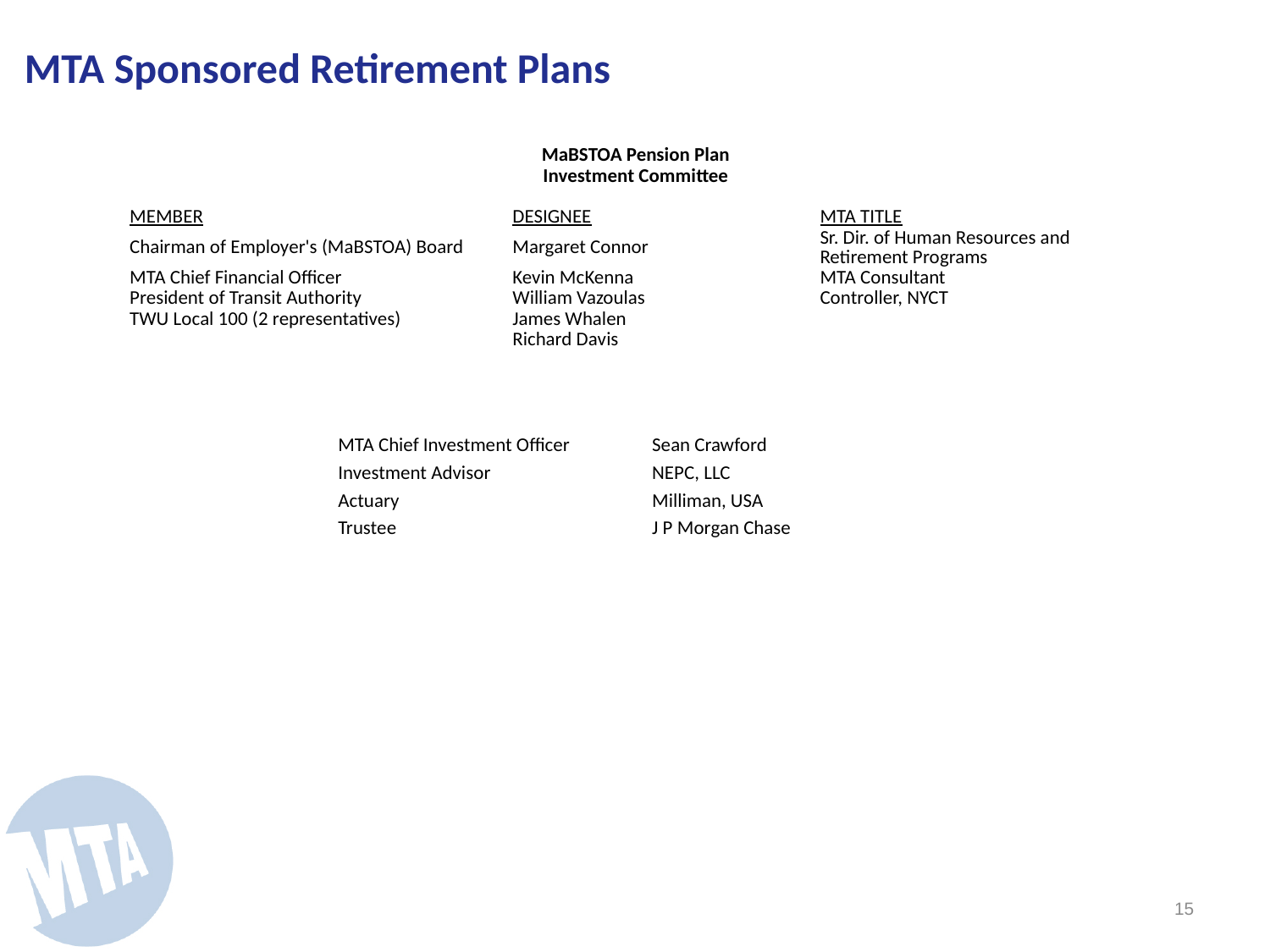

MTA Sponsored Retirement Plans
| MaBSTOA Pension Plan |  |  |
| --- | --- | --- |
| Investment Committee |  |  |
|  |  |  |
| MEMBER | DESIGNEE | MTA TITLE |
| Chairman of Employer's (MaBSTOA) Board | Margaret Connor | Sr. Dir. of Human Resources and Retirement Programs |
| MTA Chief Financial Officer | Kevin McKenna | MTA Consultant |
| President of Transit Authority | William Vazoulas | Controller, NYCT |
| TWU Local 100 (2 representatives) | James Whalen |  |
|  | Richard Davis |  |
| MTA Chief Investment Officer | Sean Crawford |
| --- | --- |
| Investment Advisor | NEPC, LLC |
| Actuary | Milliman, USA |
| Trustee | J P Morgan Chase |
15